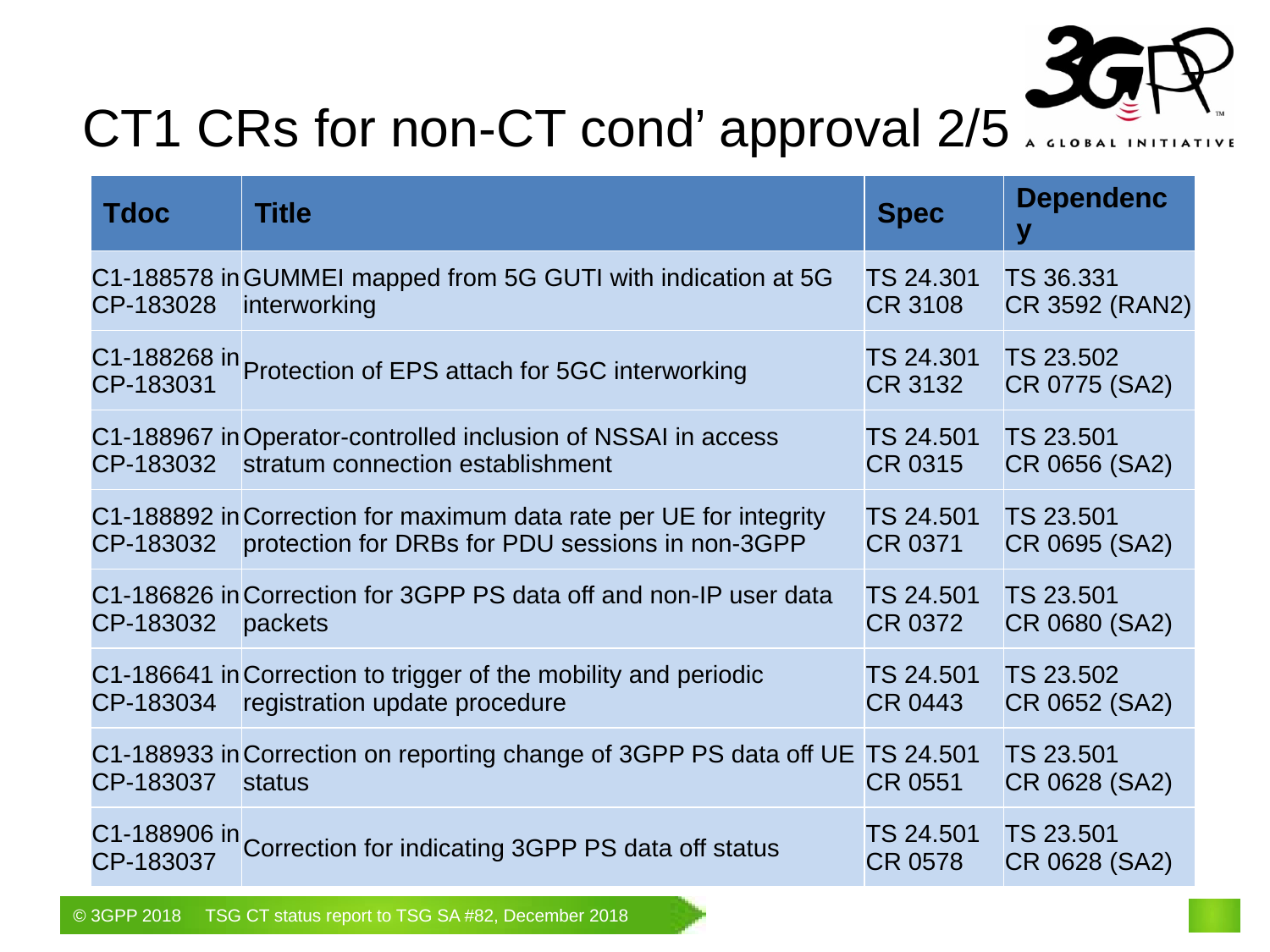

# CT1 CRs for non-CT cond’ approval 2/5
| Tdoc | Title | Spec | Dependency |
| --- | --- | --- | --- |
| C1-188578 in CP-183028 | GUMMEI mapped from 5G GUTI with indication at 5G interworking | TS 24.301 CR 3108 | TS 36.331 CR 3592 (RAN2) |
| C1-188268 in CP-183031 | Protection of EPS attach for 5GC interworking | TS 24.301 CR 3132 | TS 23.502 CR 0775 (SA2) |
| C1-188967 in CP-183032 | Operator-controlled inclusion of NSSAI in access stratum connection establishment | TS 24.501 CR 0315 | TS 23.501 CR 0656 (SA2) |
| C1-188892 in CP-183032 | Correction for maximum data rate per UE for integrity protection for DRBs for PDU sessions in non-3GPP | TS 24.501 CR 0371 | TS 23.501 CR 0695 (SA2) |
| C1-186826 in CP-183032 | Correction for 3GPP PS data off and non-IP user data packets | TS 24.501 CR 0372 | TS 23.501 CR 0680 (SA2) |
| C1-186641 in CP-183034 | Correction to trigger of the mobility and periodic registration update procedure | TS 24.501 CR 0443 | TS 23.502 CR 0652 (SA2) |
| C1-188933 in CP-183037 | Correction on reporting change of 3GPP PS data off UE status | TS 24.501 CR 0551 | TS 23.501 CR 0628 (SA2) |
| C1-188906 in CP-183037 | Correction for indicating 3GPP PS data off status | TS 24.501 CR 0578 | TS 23.501 CR 0628 (SA2) |